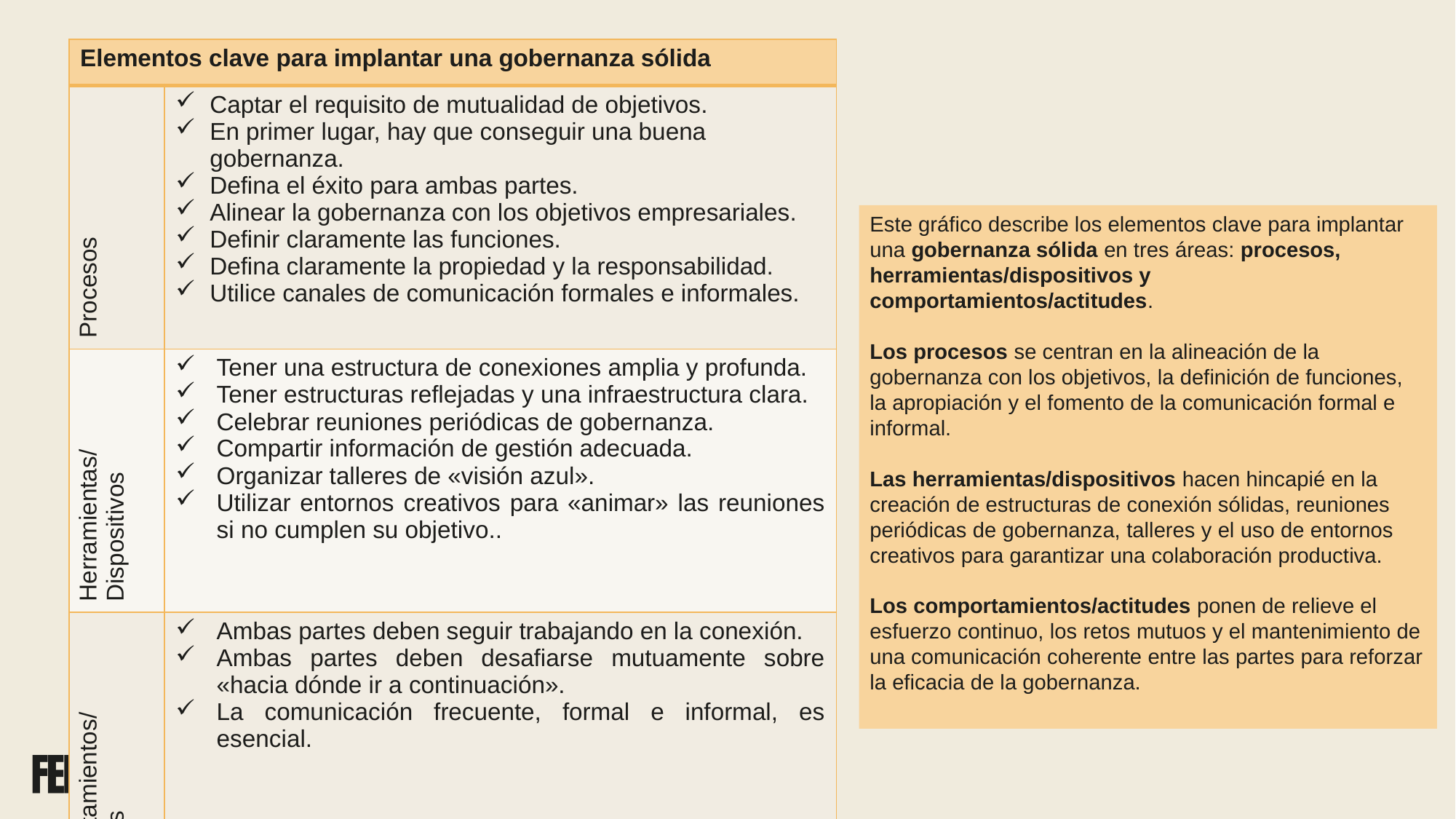

| Elementos clave para implantar una gobernanza sólida |  |
| --- | --- |
| Procesos | Captar el requisito de mutualidad de objetivos. En primer lugar, hay que conseguir una buena gobernanza. Defina el éxito para ambas partes. Alinear la gobernanza con los objetivos empresariales. Definir claramente las funciones. Defina claramente la propiedad y la responsabilidad. Utilice canales de comunicación formales e informales. |
| Herramientas/ Dispositivos | Tener una estructura de conexiones amplia y profunda. Tener estructuras reflejadas y una infraestructura clara. Celebrar reuniones periódicas de gobernanza. Compartir información de gestión adecuada. Organizar talleres de «visión azul». Utilizar entornos creativos para «animar» las reuniones si no cumplen su objetivo.. |
| Comportamientos/Actitudes | Ambas partes deben seguir trabajando en la conexión. Ambas partes deben desafiarse mutuamente sobre «hacia dónde ir a continuación». La comunicación frecuente, formal e informal, es esencial. |
Este gráfico describe los elementos clave para implantar una gobernanza sólida en tres áreas: procesos, herramientas/dispositivos y comportamientos/actitudes.

Los procesos se centran en la alineación de la gobernanza con los objetivos, la definición de funciones, la apropiación y el fomento de la comunicación formal e informal.
Las herramientas/dispositivos hacen hincapié en la creación de estructuras de conexión sólidas, reuniones periódicas de gobernanza, talleres y el uso de entornos creativos para garantizar una colaboración productiva.
Los comportamientos/actitudes ponen de relieve el esfuerzo continuo, los retos mutuos y el mantenimiento de una comunicación coherente entre las partes para reforzar la eficacia de la gobernanza.